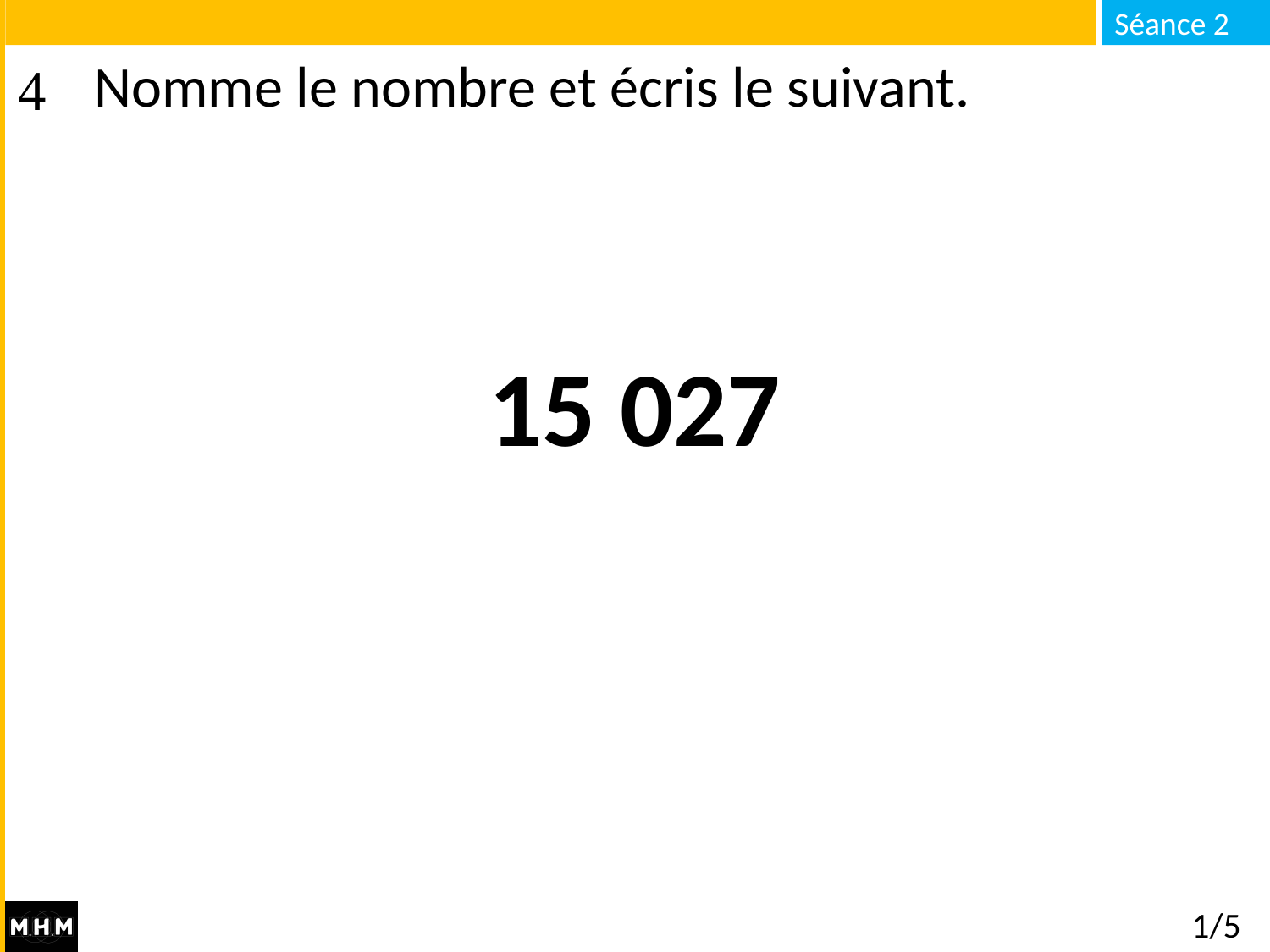

# Nomme le nombre et écris le suivant.
15 027
1/5